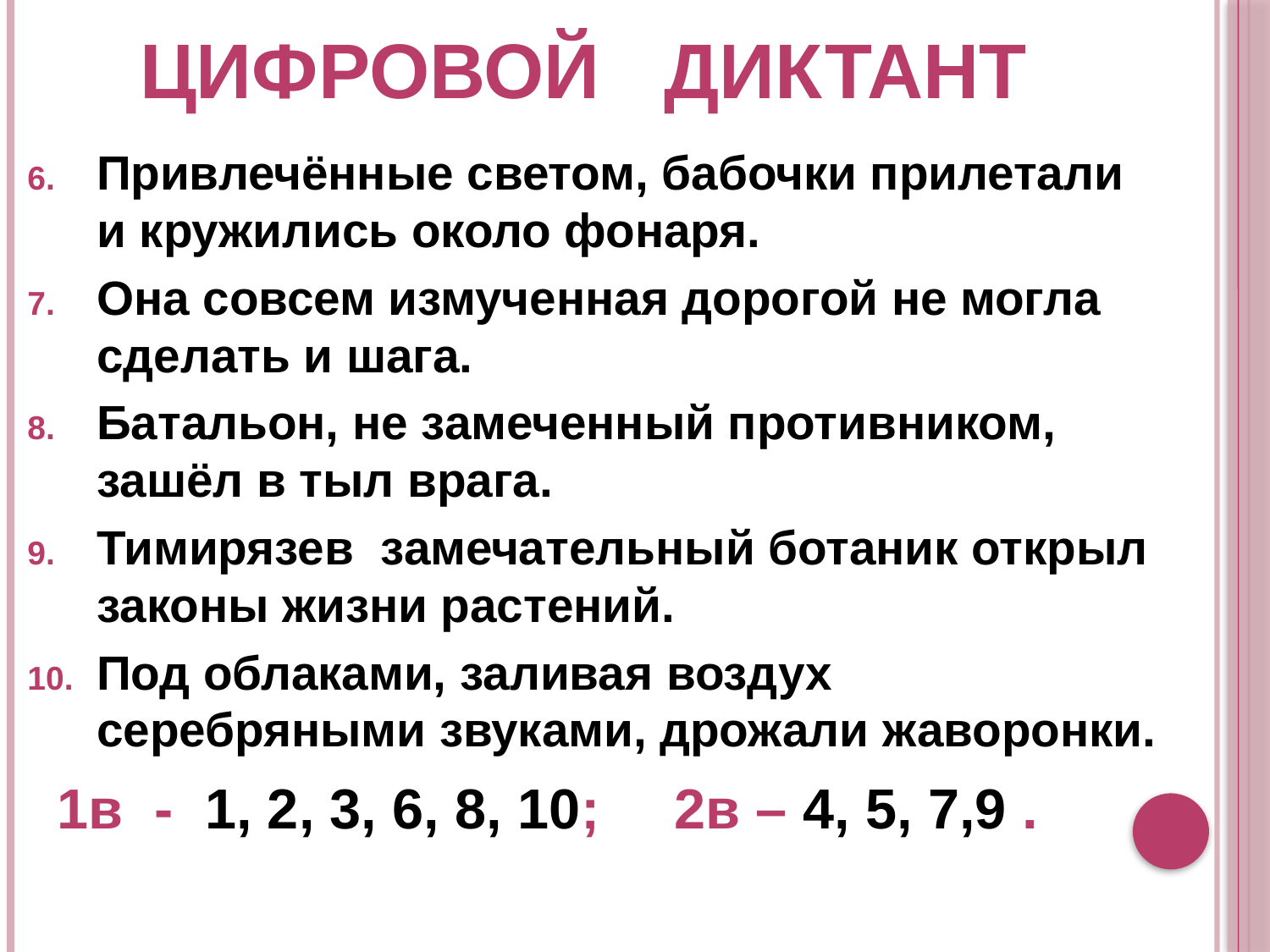

# Цифровой   диктант
Привлечённые светом, бабочки прилетали и кружились около фонаря.
Она совсем измученная дорогой не могла сделать и шага.
Батальон, не замеченный противником, зашёл в тыл врага.
Тимирязев  замечательный ботаник открыл законы жизни растений.
Под облаками, заливая воздух серебряными звуками, дрожали жаворонки.
1в  -  1, 2, 3, 6, 8, 10;     2в – 4, 5, 7,9 .